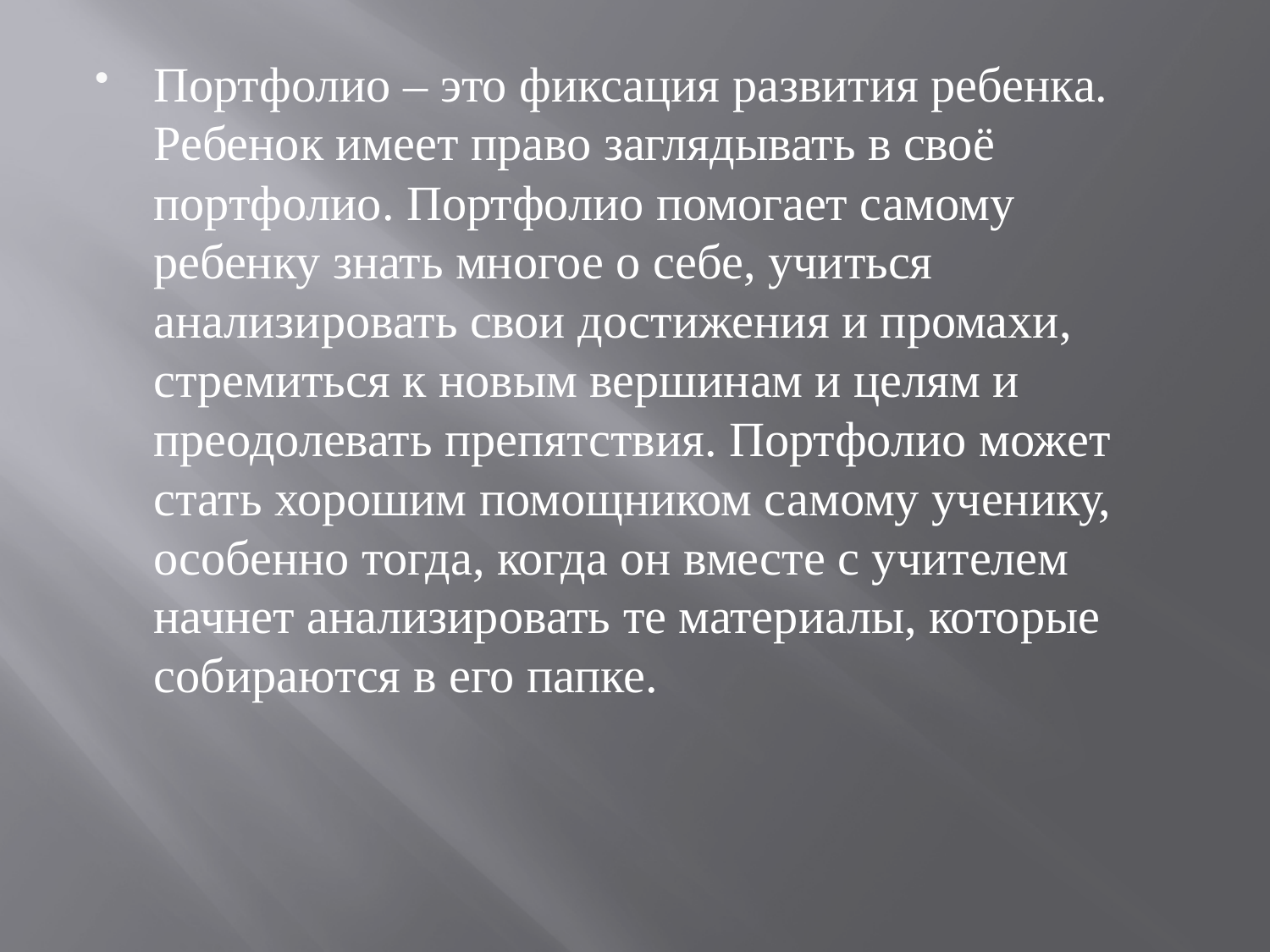

Портфолио – это фиксация развития ребенка. Ребенок имеет право заглядывать в своё портфолио. Портфолио помогает самому ребенку знать многое о себе, учиться анализировать свои достижения и промахи, стремиться к новым вершинам и целям и преодолевать препятствия. Портфолио может стать хорошим помощником самому ученику, особенно тогда, когда он вместе с учителем начнет анализировать те материалы, которые собираются в его папке.